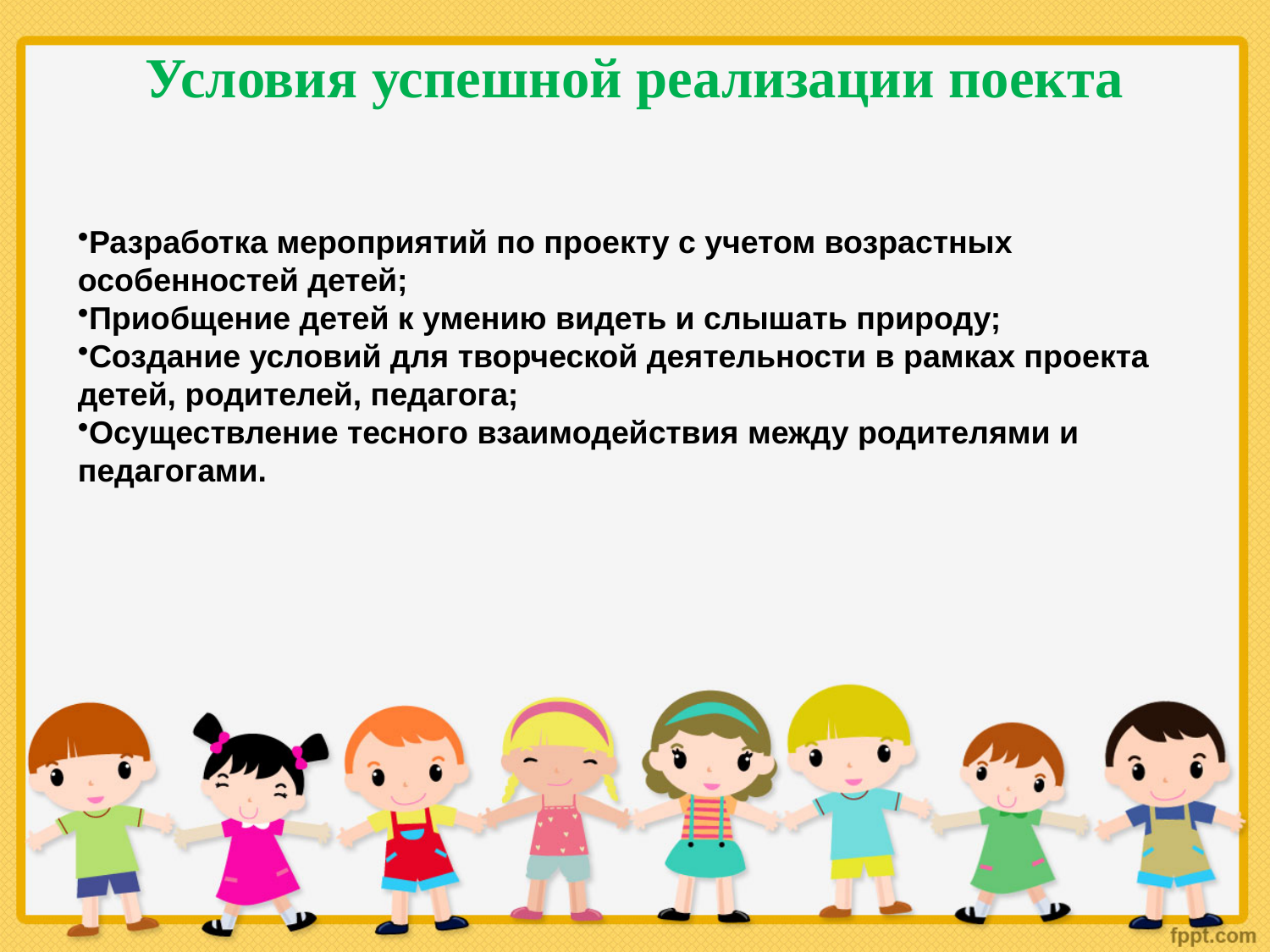

# Условия успешной реализации поекта

Разработка мероприятий по проекту с учетом возрастных особенностей детей;
Приобщение детей к умению видеть и слышать природу;
Создание условий для творческой деятельности в рамках проекта детей, родителей, педагога;
Осуществление тесного взаимодействия между родителями и педагогами.